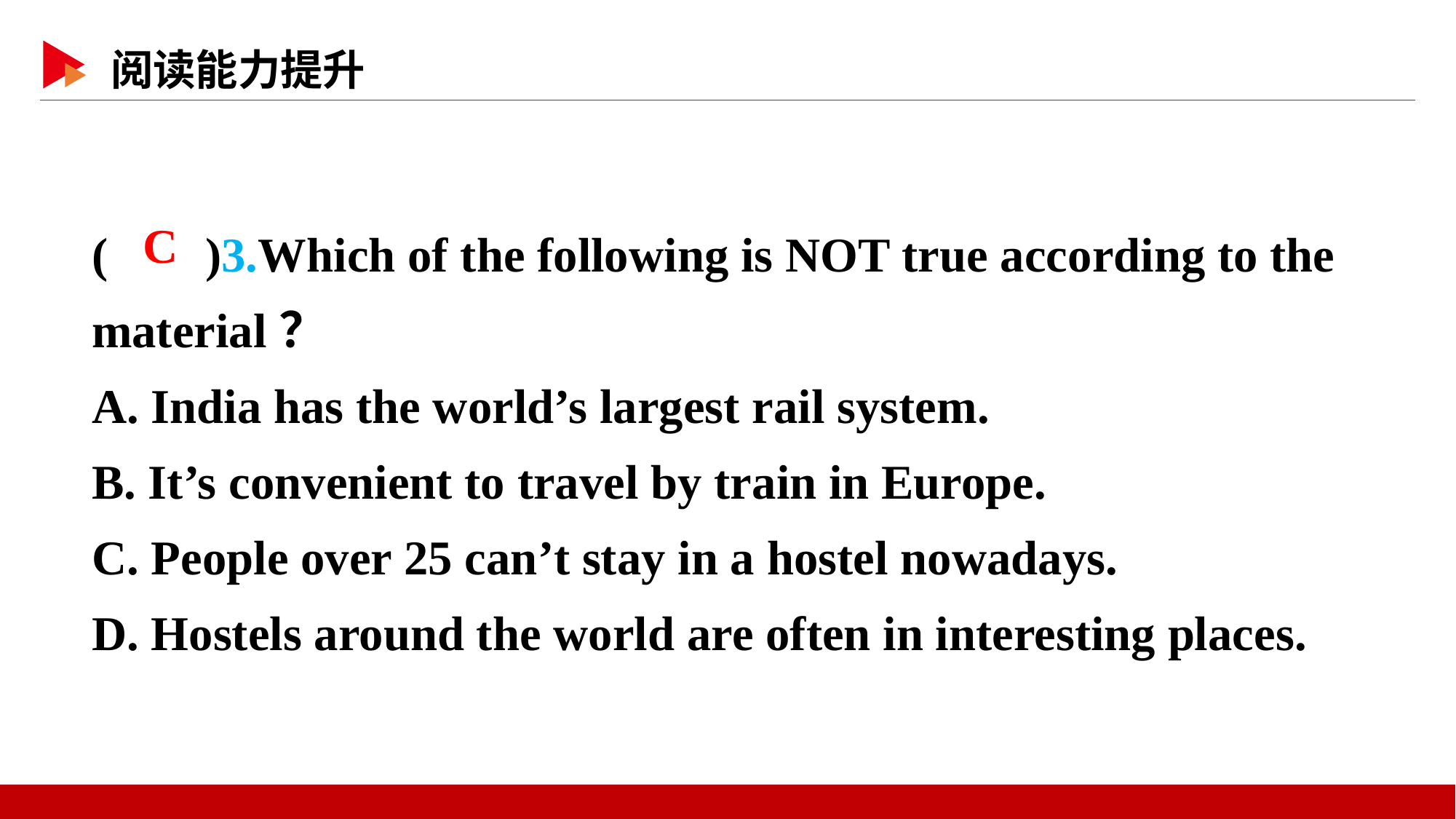

(        )3.Which of the following is NOT true according to the material？
A. India has the world’s largest rail system.
B. It’s convenient to travel by train in Europe.
C. People over 25 can’t stay in a hostel nowadays.
D. Hostels around the world are often in interesting places.
   C